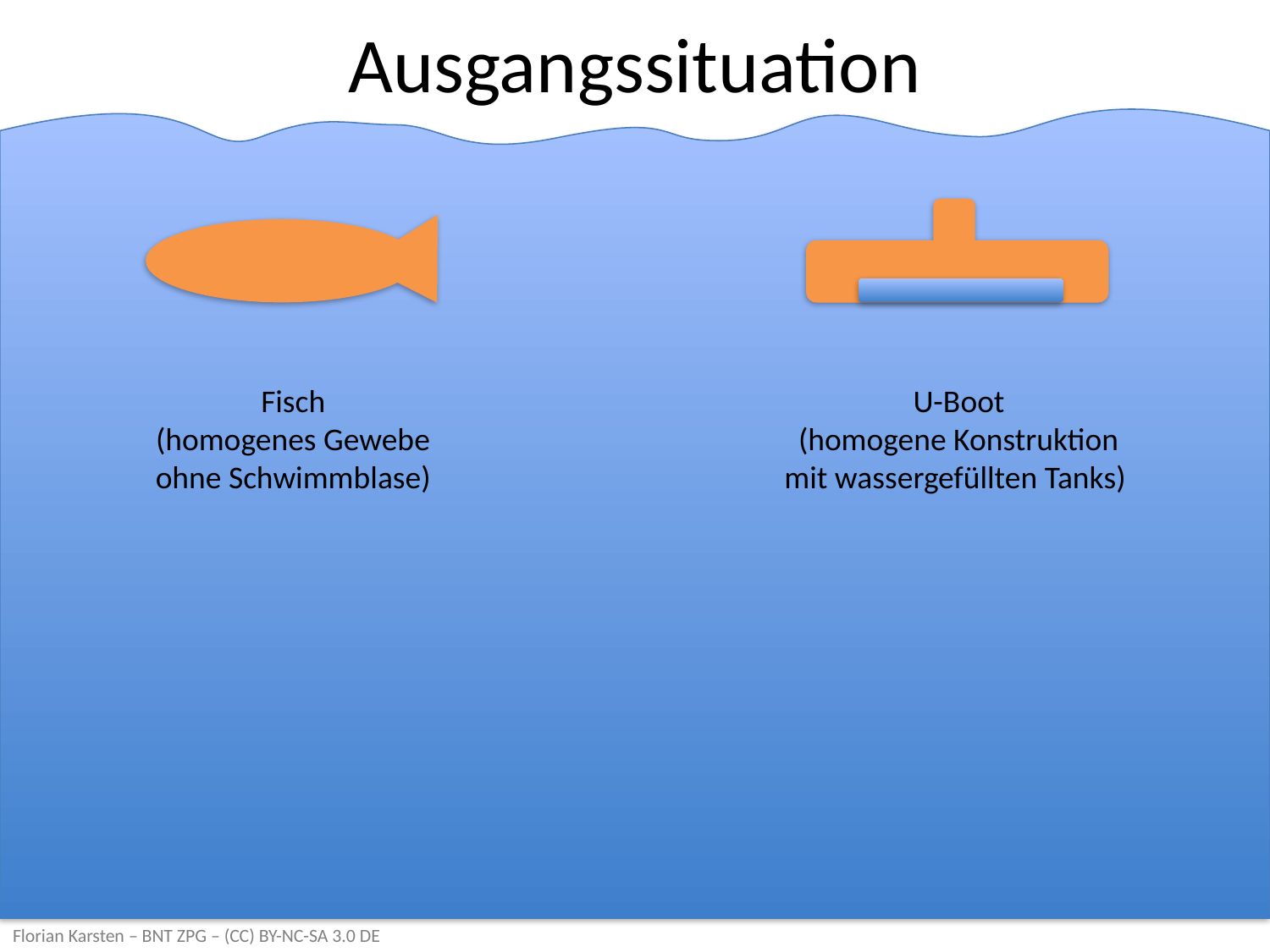

# Ausgangssituation

Fisch
(homogenes Gewebe
ohne Schwimmblase)
U-Boot
(homogene Konstruktion
mit wassergefüllten Tanks)
Florian Karsten – BNT ZPG – (CC) BY-NC-SA 3.0 DE